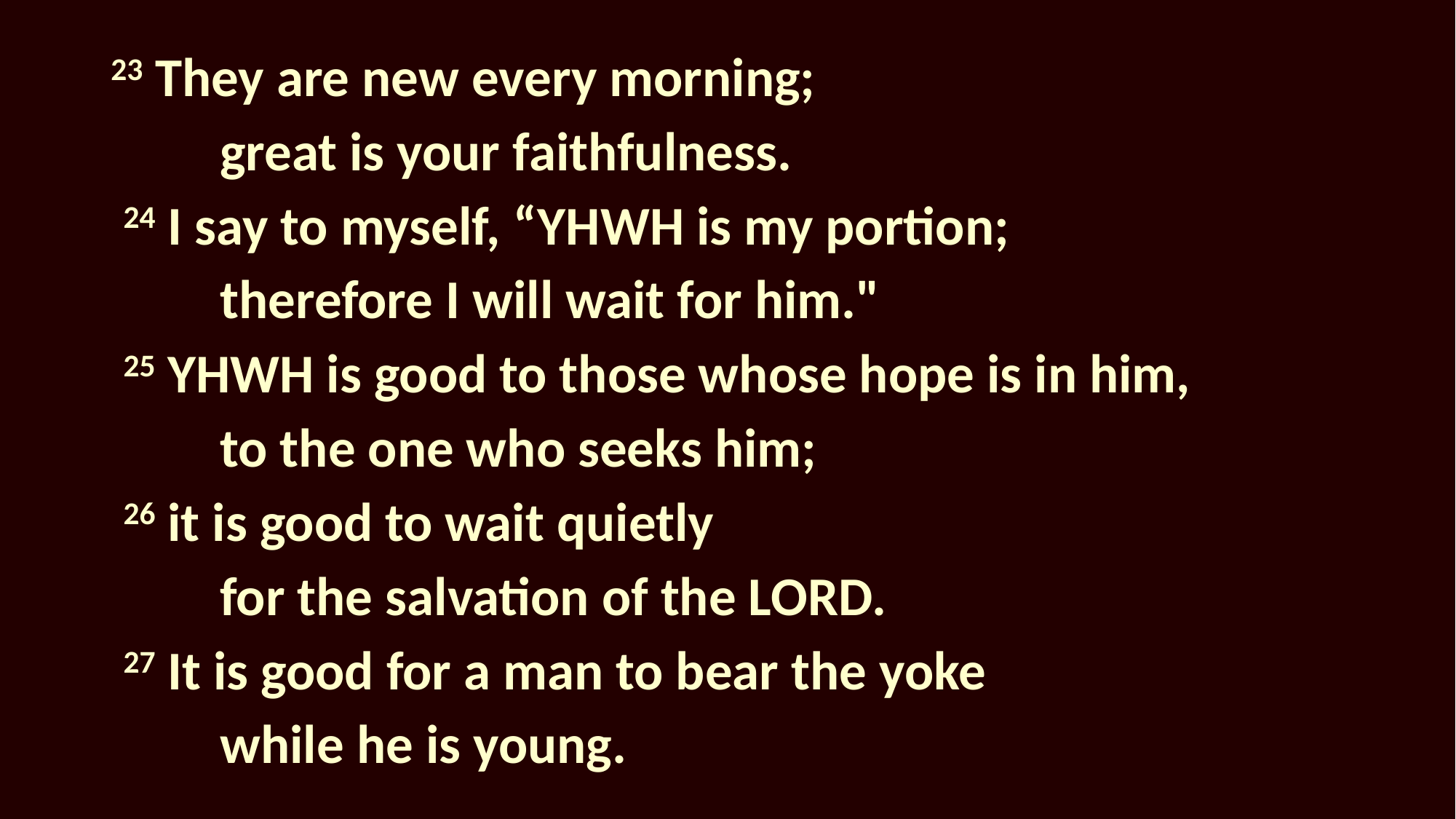

23 They are new every morning;
	great is your faithfulness.
 24 I say to myself, “YHWH is my portion;
	therefore I will wait for him."
 25 YHWH is good to those whose hope is in him,
	to the one who seeks him;
 26 it is good to wait quietly
	for the salvation of the LORD.
 27 It is good for a man to bear the yoke
	while he is young.